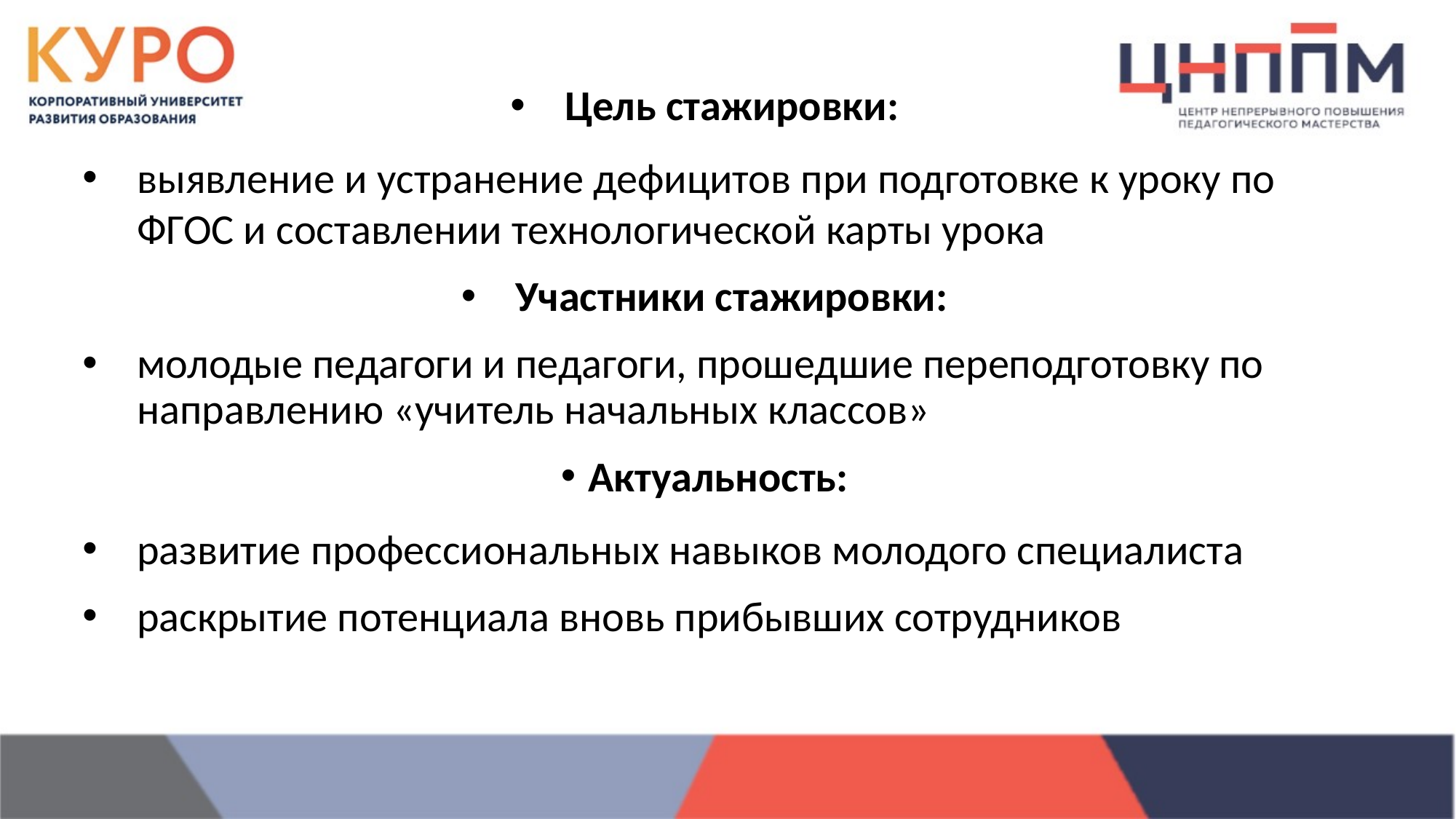

# Цель стажировки:
выявление и устранение дефицитов при подготовке к уроку по ФГОС и составлении технологической карты урока
Участники стажировки:
молодые педагоги и педагоги, прошедшие переподготовку по направлению «учитель начальных классов»
Актуальность:
развитие профессиональных навыков молодого специалиста
раскрытие потенциала вновь прибывших сотрудников